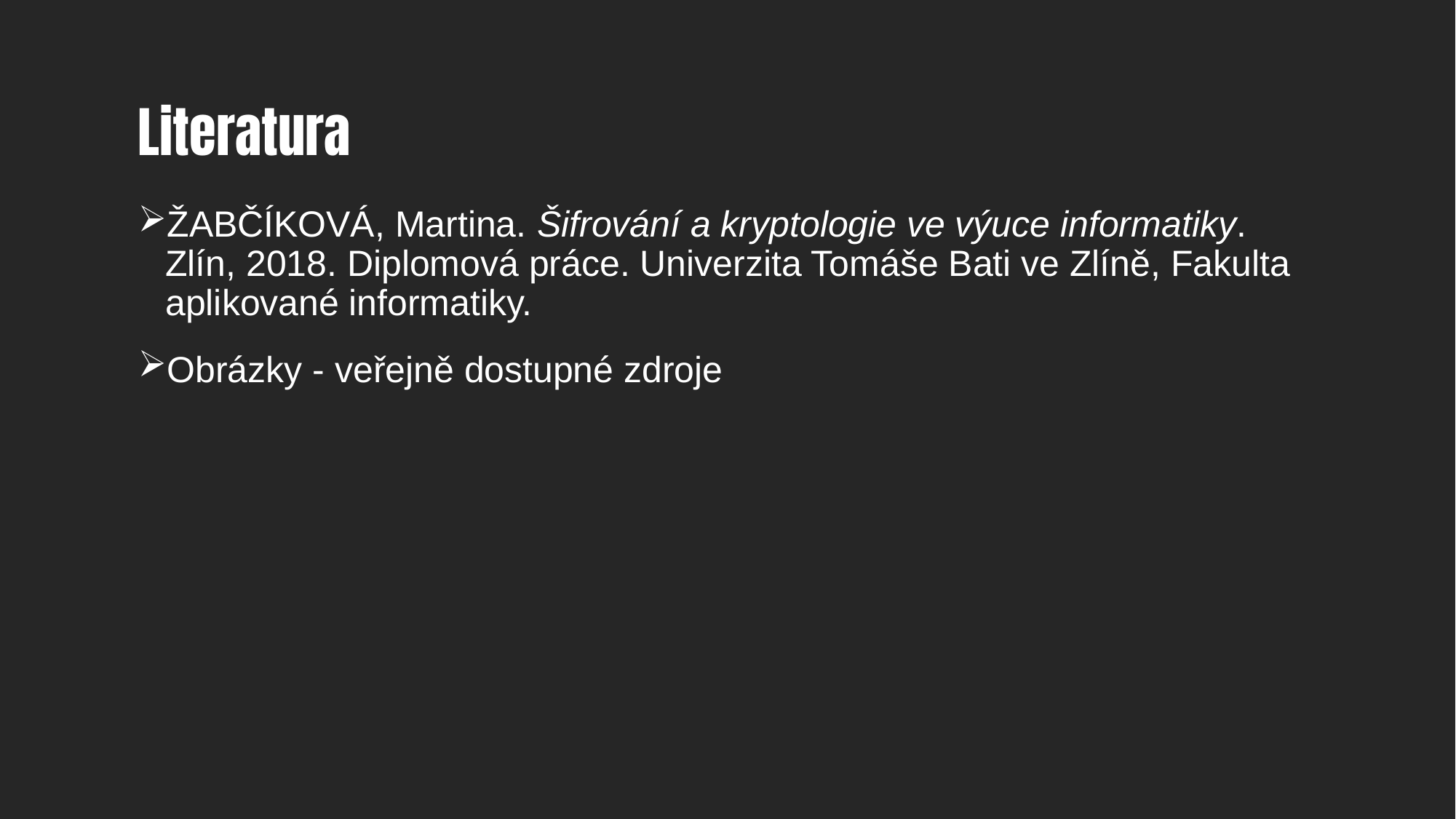

# Literatura
ŽABČÍKOVÁ, Martina. Šifrování a kryptologie ve výuce informatiky. Zlín, 2018. Diplomová práce. Univerzita Tomáše Bati ve Zlíně, Fakulta aplikované informatiky.
Obrázky - veřejně dostupné zdroje